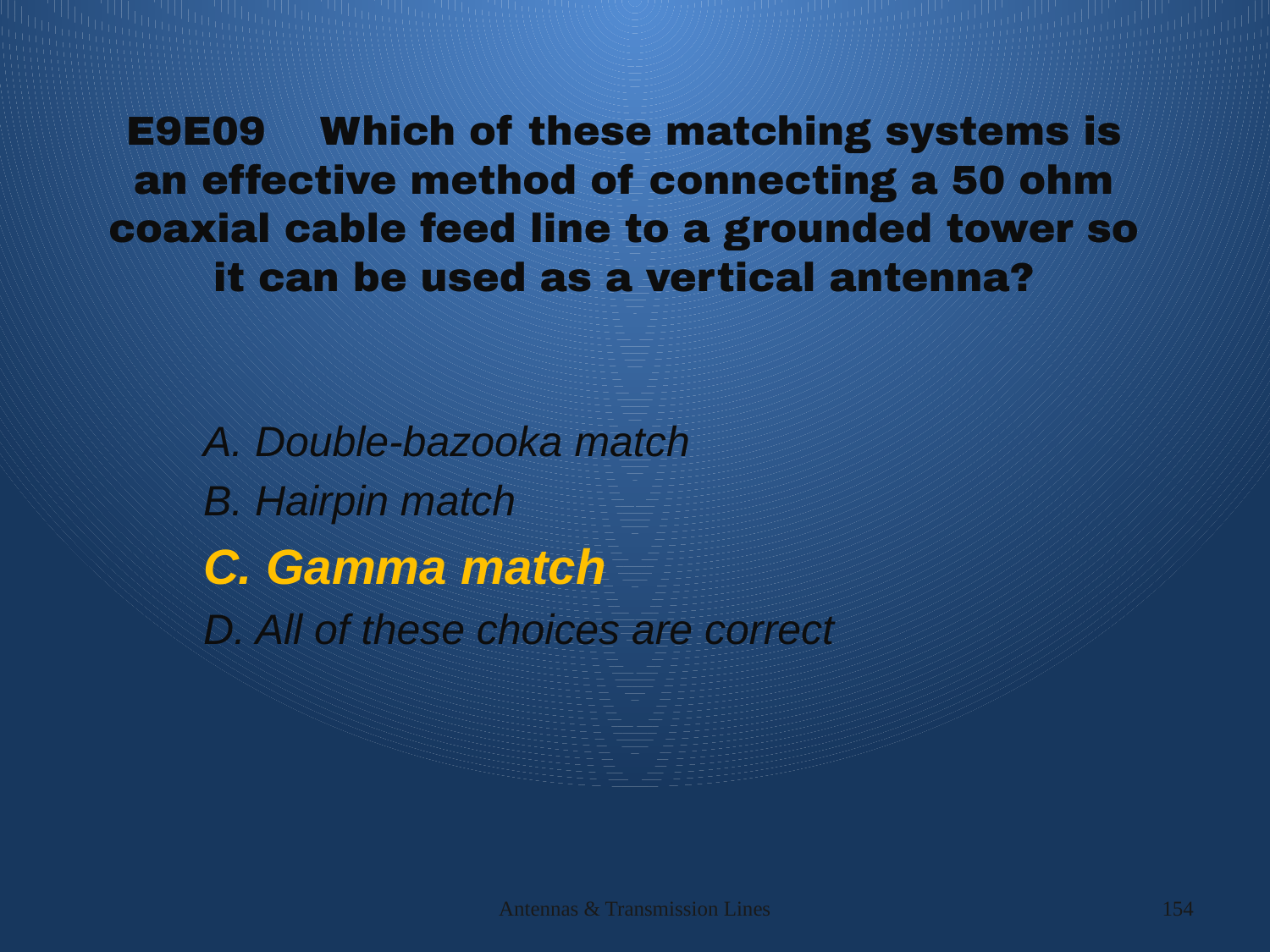

# E9E09    Which of these matching systems is an effective method of connecting a 50 ohm coaxial cable feed line to a grounded tower so it can be used as a vertical antenna?

A. Double-bazooka match
B. Hairpin match
C. Gamma match
D. All of these choices are correct
Antennas & Transmission Lines
154